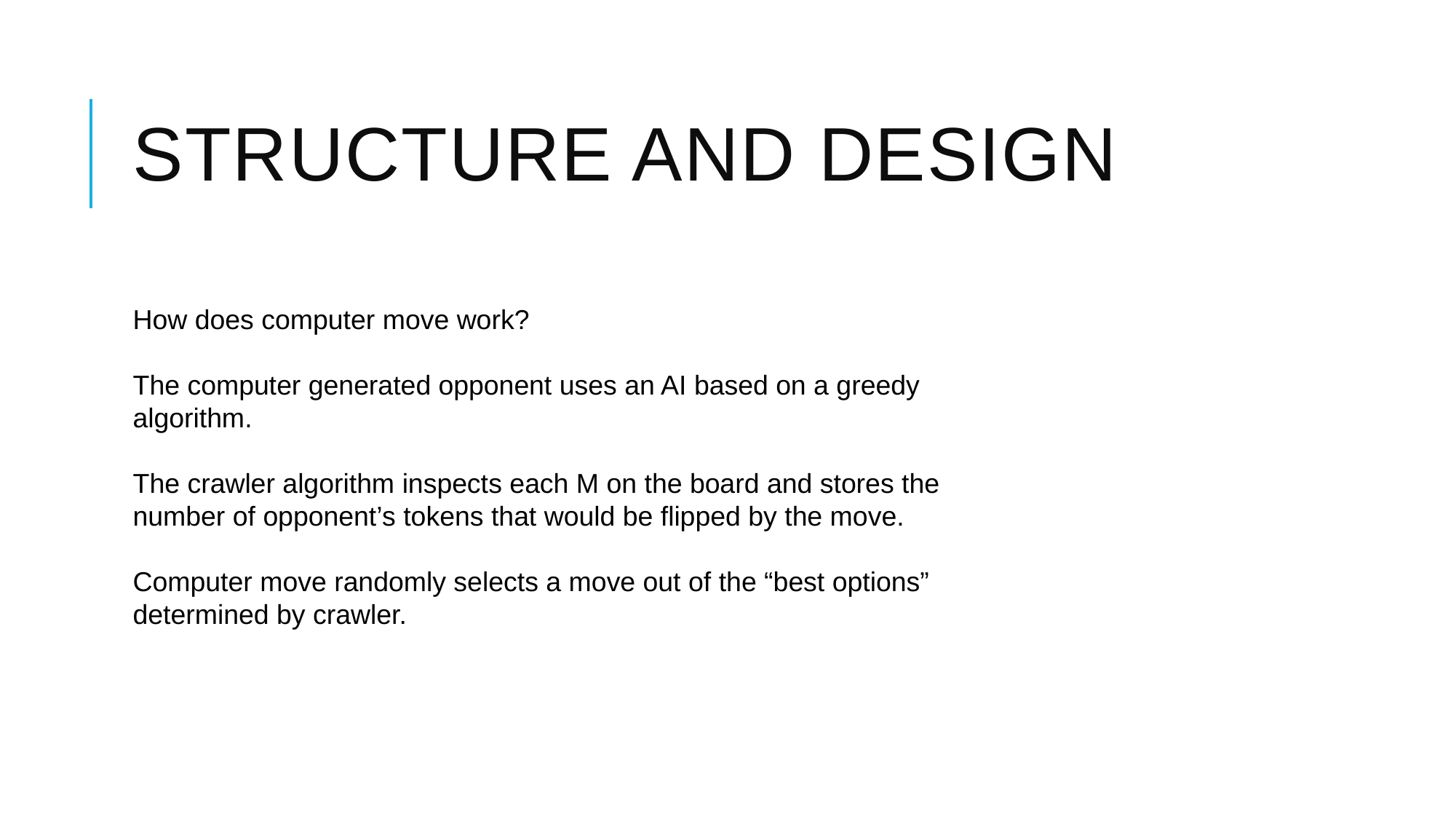

# Structure and Design

How does computer move work?

The computer generated opponent uses an AI based on a greedy algorithm.

The crawler algorithm inspects each M on the board and stores the number of opponent’s tokens that would be flipped by the move.

Computer move randomly selects a move out of the “best options” determined by crawler.